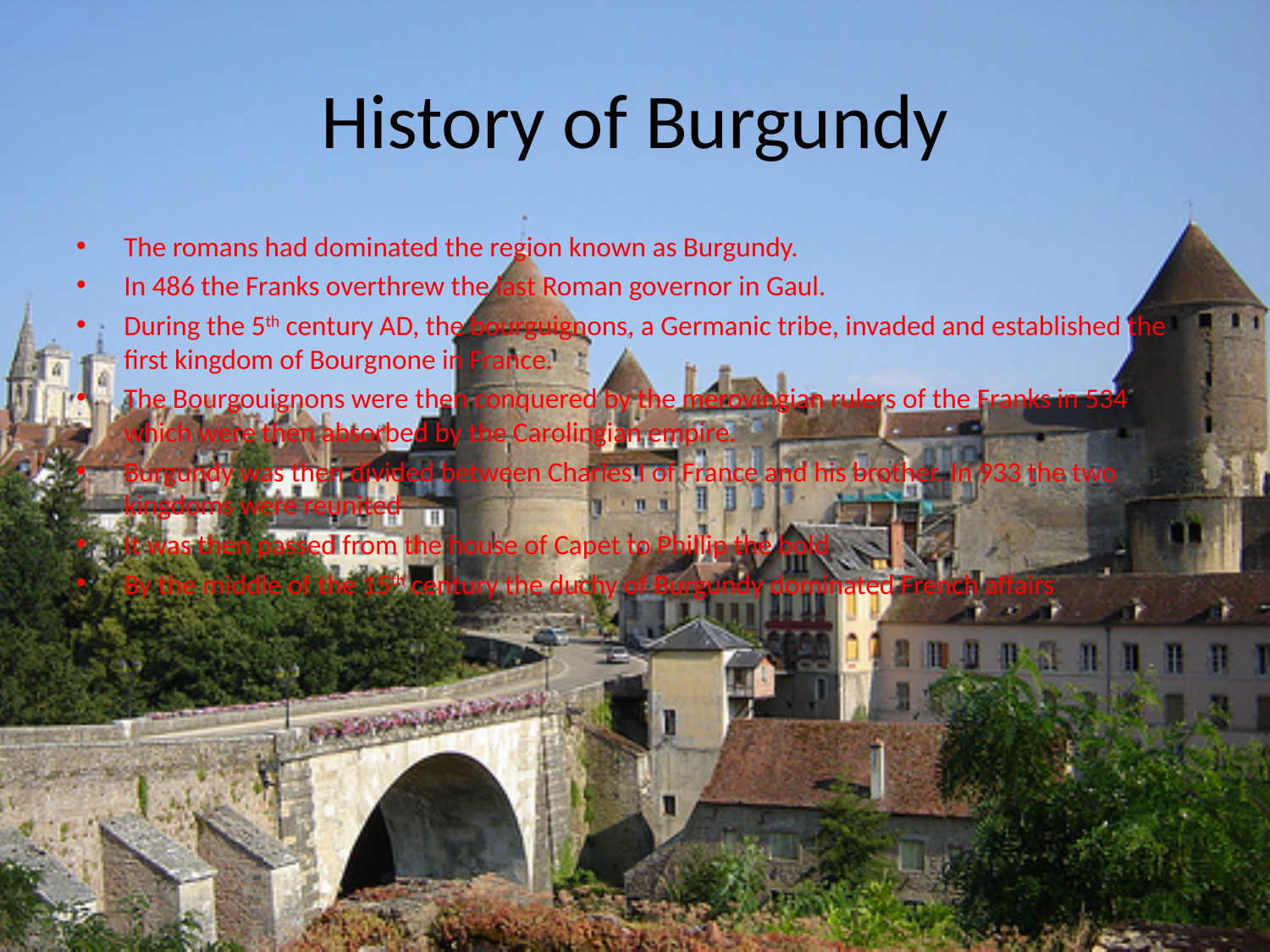

# History of Burgundy
The romans had dominated the region known as Burgundy.
In 486 the Franks overthrew the last Roman governor in Gaul.
During the 5th century AD, the bourguignons, a Germanic tribe, invaded and established the first kingdom of Bourgnone in France.
The Bourgouignons were then conquered by the merovingian rulers of the Franks in 534 which were then absorbed by the Carolingian empire.
Burgundy was then divided between Charles I of France and his brother. In 933 the two kingdoms were reunited
It was then passed from the house of Capet to Phillip the bold
By the middle of the 15th century the duchy of Burgundy dominated French affairs